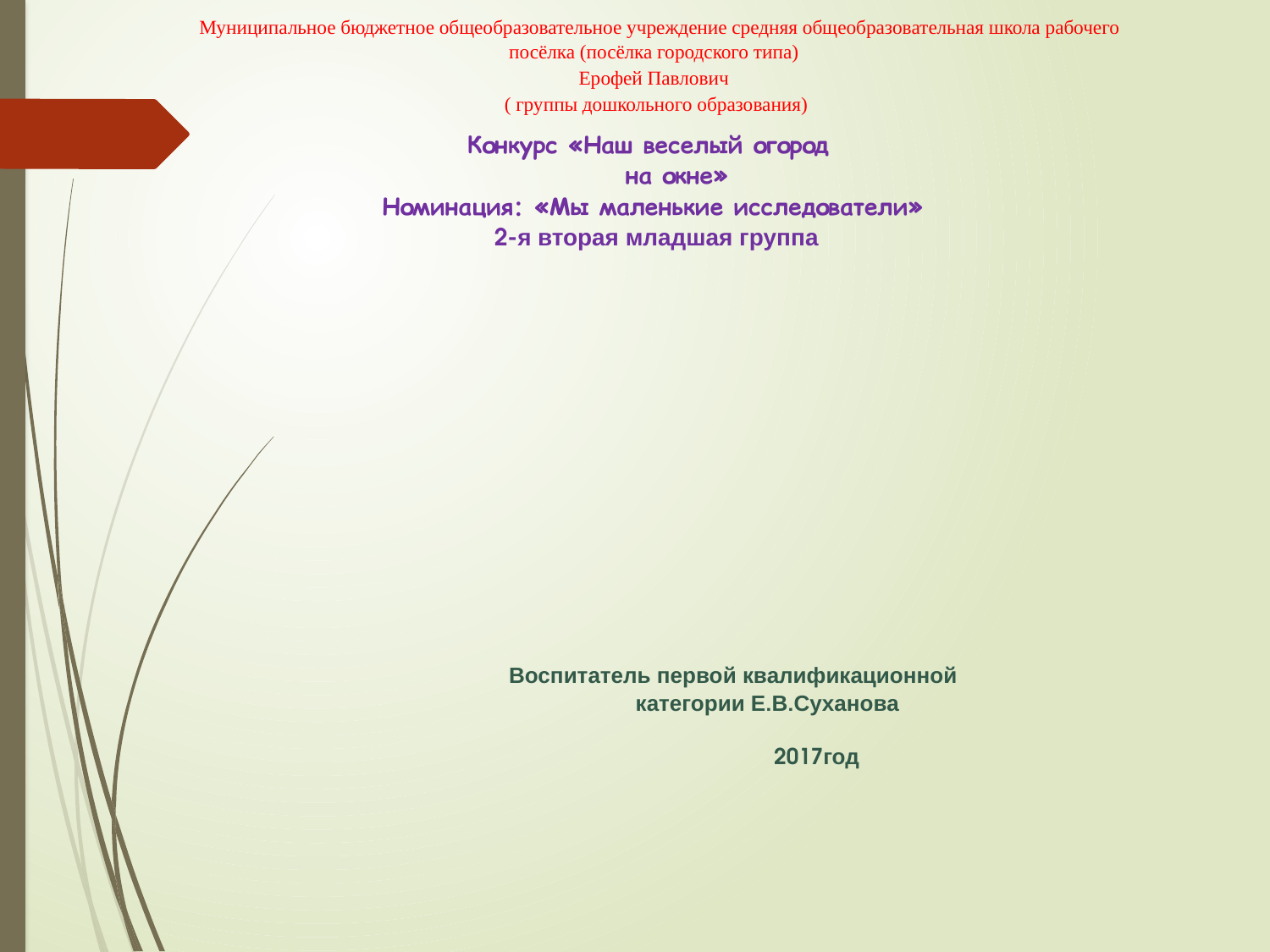

Муниципальное бюджетное общеобразовательное учреждение средняя общеобразовательная школа рабочего посёлка (посёлка городского типа)
Ерофей Павлович
( группы дошкольного образования)

  Конкурс «Наш веселый огород
    на окне»
Номинация: «Мы маленькие исследователи»
2-я вторая младшая группа

# Воспитатель первой квалификационной категории Е.В.Суханова 2017год